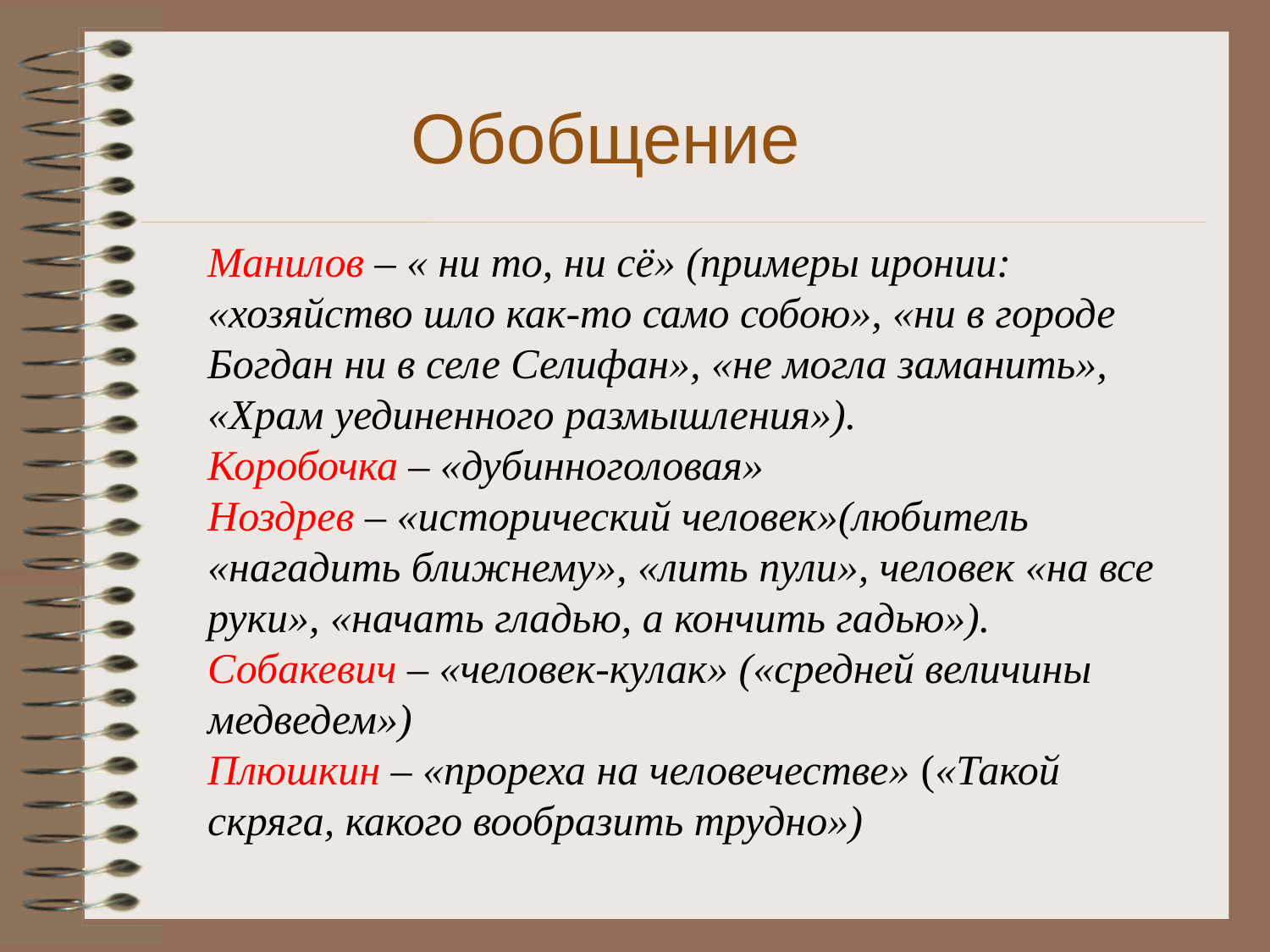

# Обобщение

Манилов – « ни то, ни сё» (примеры иронии: «хозяйство шло как-то само собою», «ни в городе Богдан ни в селе Селифан», «не могла заманить», «Храм уединенного размышления»).
Коробочка – «дубинноголовая»
Ноздрев – «исторический человек»(любитель «нагадить ближнему», «лить пули», человек «на все руки», «начать гладью, а кончить гадью»).
Собакевич – «человек-кулак» («средней величины медведем»)
Плюшкин – «прореха на человечестве» («Такой скряга, какого вообразить трудно»)